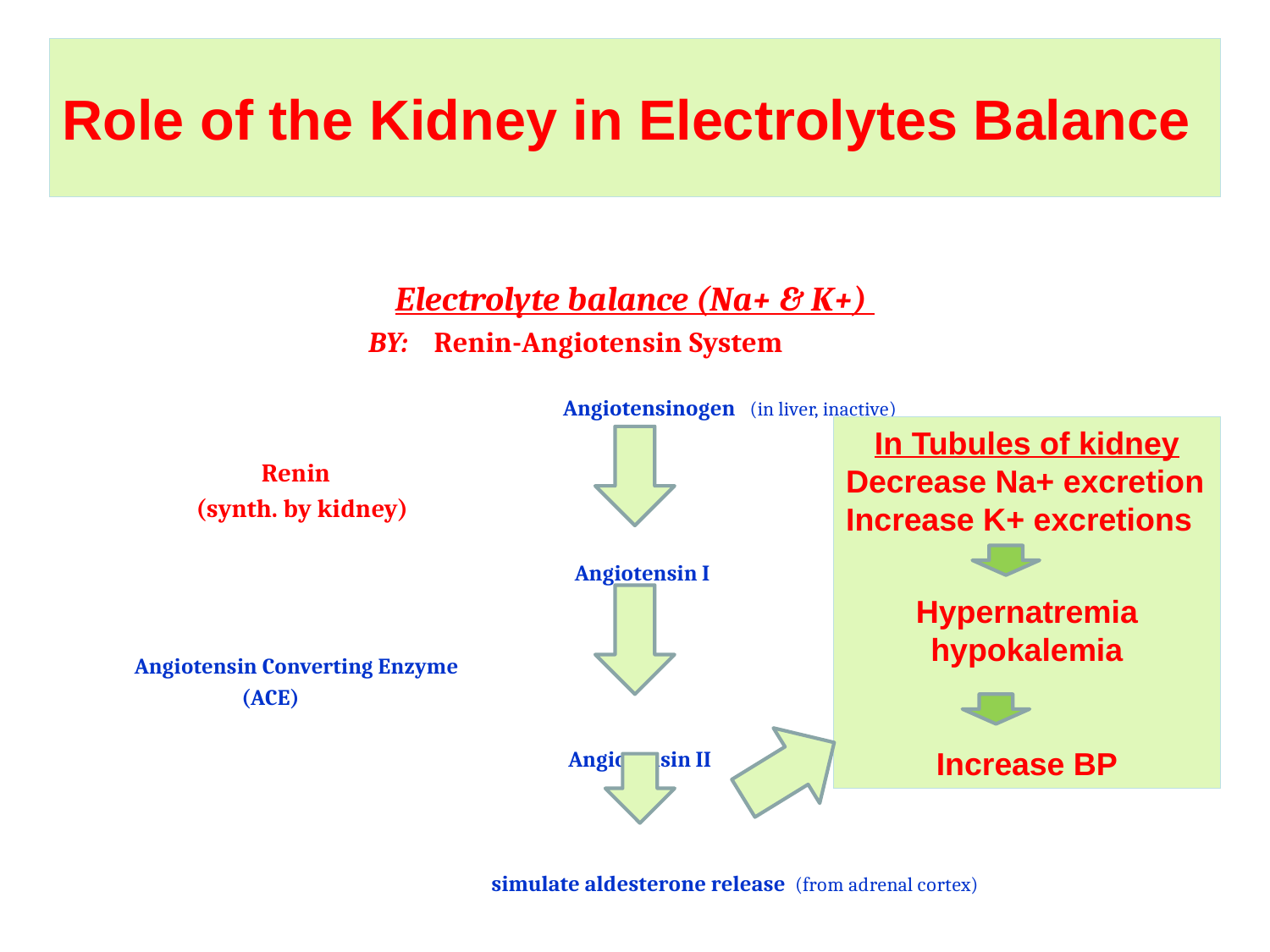

# Role of the Kidney in Electrolytes Balance

Electrolyte balance (Na+ & K+)
                                              BY:    Renin-Angiotensin System

                                       Angiotensinogen   (in liver, inactive)

                                      Renin
                     (synth. by kidney)

   Angiotensin I

            Angiotensin Converting Enzyme
                                  (ACE)

  Angiotensin II

                                         simulate aldesterone release  (from adrenal cortex)
In Tubules of kidney
Decrease Na+ excretion
Increase K+ excretions

Hypernatremia
hypokalemia

Increase BP